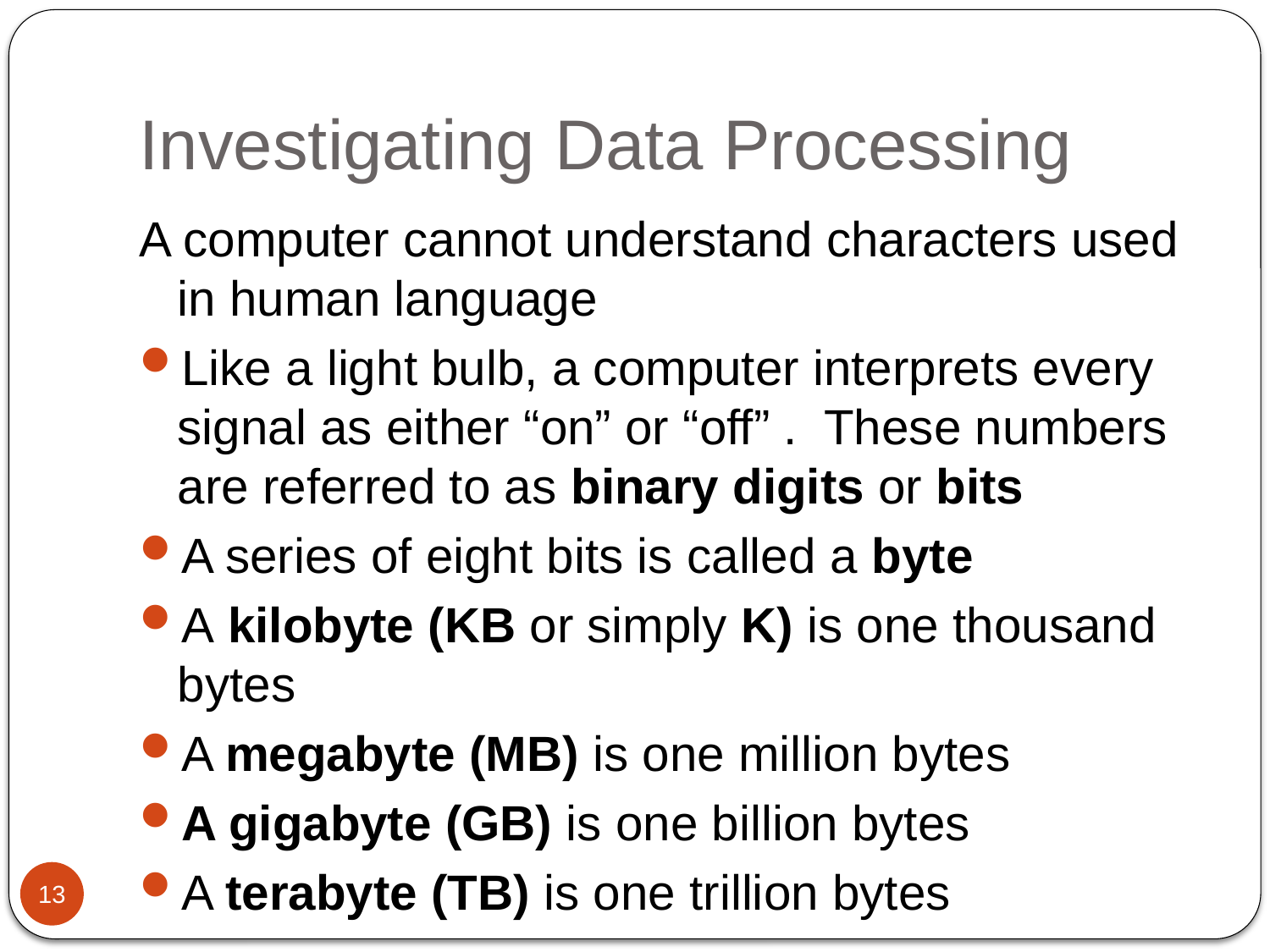

# Investigating Data Processing
A computer cannot understand characters used in human language
Like a light bulb, a computer interprets every signal as either “on” or “off” .  These numbers are referred to as binary digits or bits
A series of eight bits is called a byte
A kilobyte (KB or simply K) is one thousand bytes
A megabyte (MB) is one million bytes
A gigabyte (GB) is one billion bytes
A terabyte (TB) is one trillion bytes
13